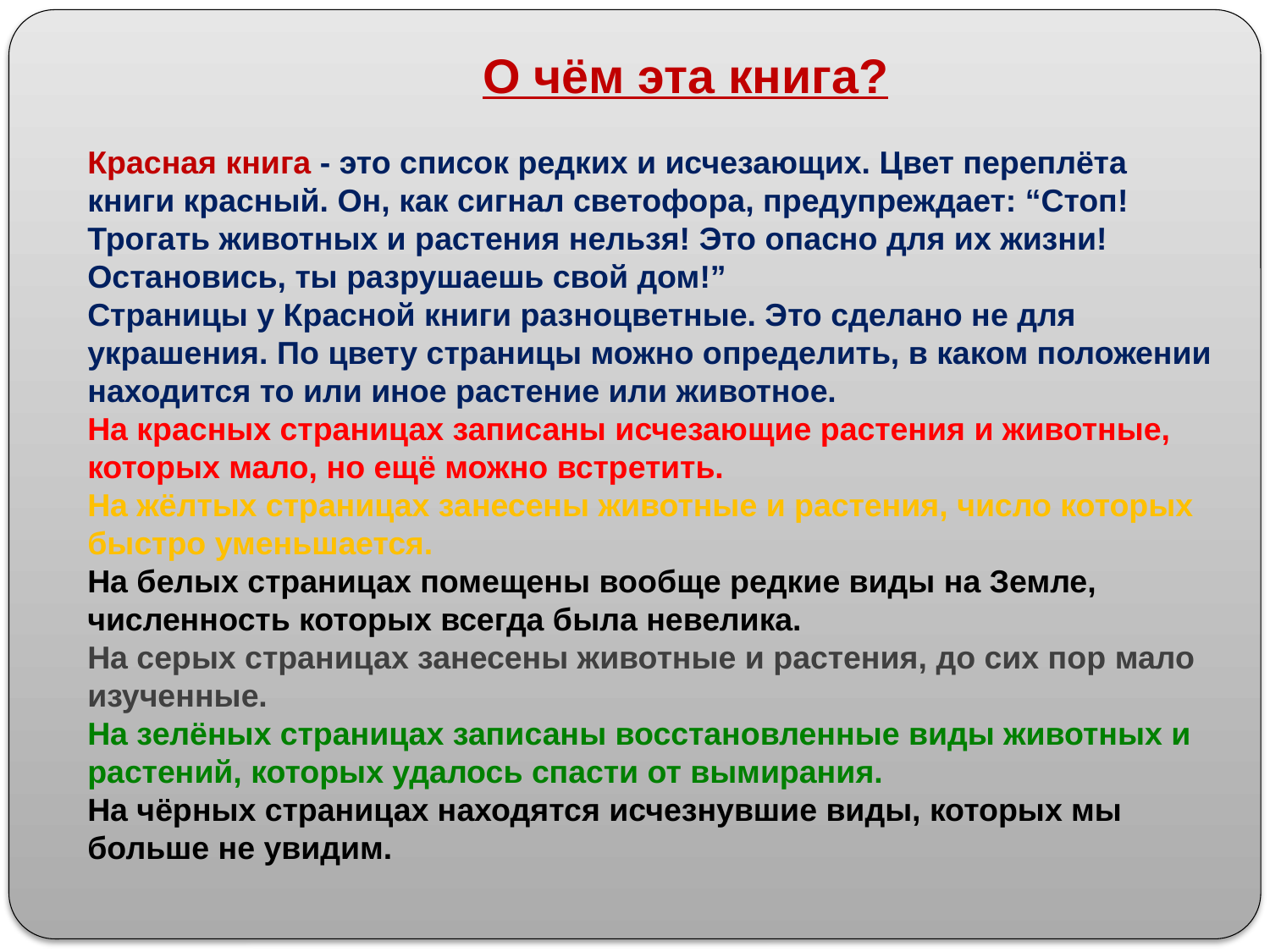

# О чём эта книга?
Красная книга - это список редких и исчезающих. Цвет переплёта книги красный. Он, как сигнал светофора, предупреждает: “Стоп! Трогать животных и растения нельзя! Это опасно для их жизни! Остановись, ты разрушаешь свой дом!”
Страницы у Красной книги разноцветные. Это сделано не для украшения. По цвету страницы можно определить, в каком положении находится то или иное растение или животное.
На красных страницах записаны исчезающие растения и животные, которых мало, но ещё можно встретить.
На жёлтых страницах занесены животные и растения, число которых быстро уменьшается.
На белых страницах помещены вообще редкие виды на Земле, численность которых всегда была невелика.
На серых страницах занесены животные и растения, до сих пор мало изученные.
На зелёных страницах записаны восстановленные виды животных и растений, которых удалось спасти от вымирания.
На чёрных страницах находятся исчезнувшие виды, которых мы больше не увидим.